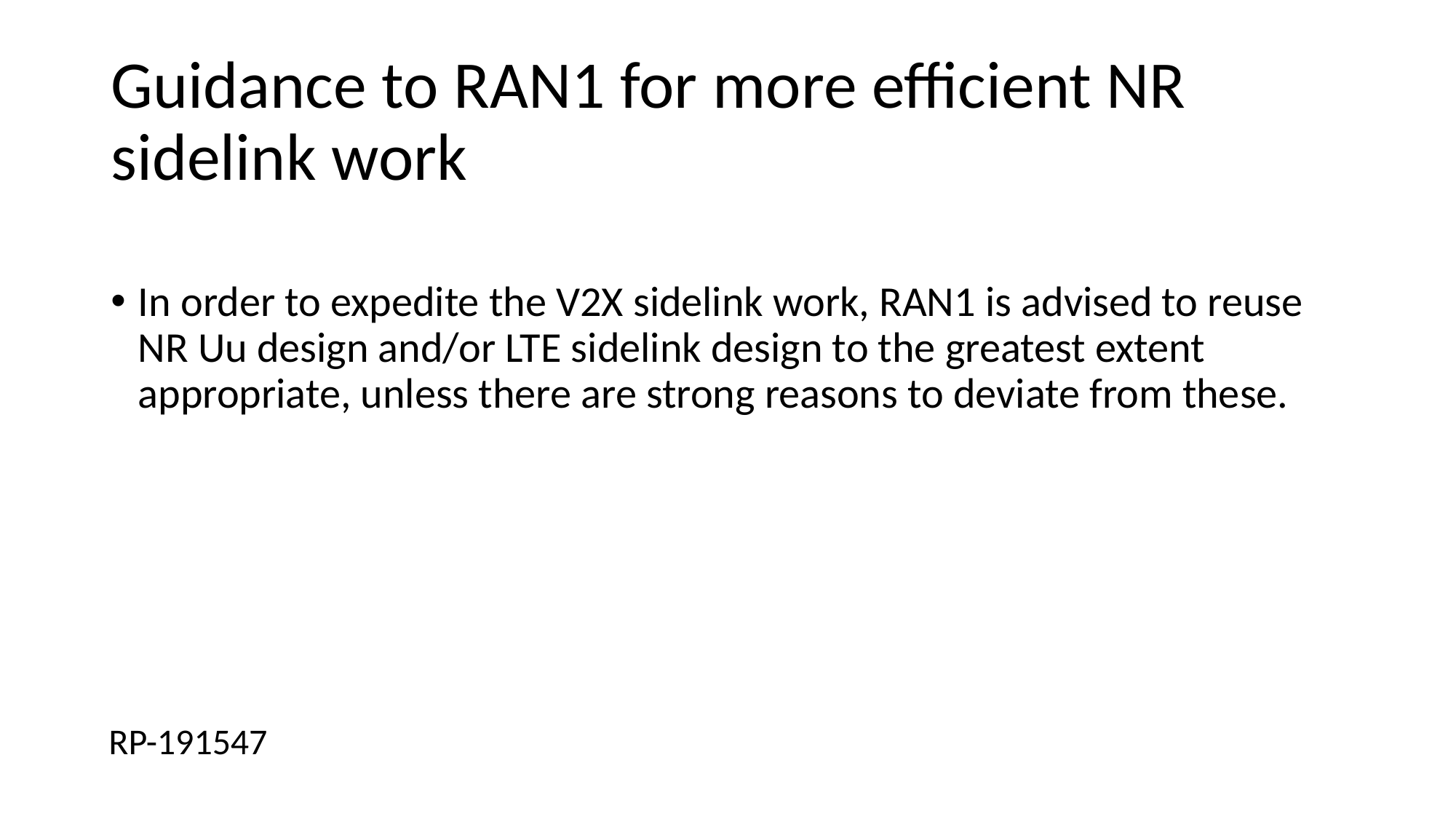

# Guidance to RAN1 for more efficient NR sidelink work
In order to expedite the V2X sidelink work, RAN1 is advised to reuse NR Uu design and/or LTE sidelink design to the greatest extent appropriate, unless there are strong reasons to deviate from these.
RP-191547